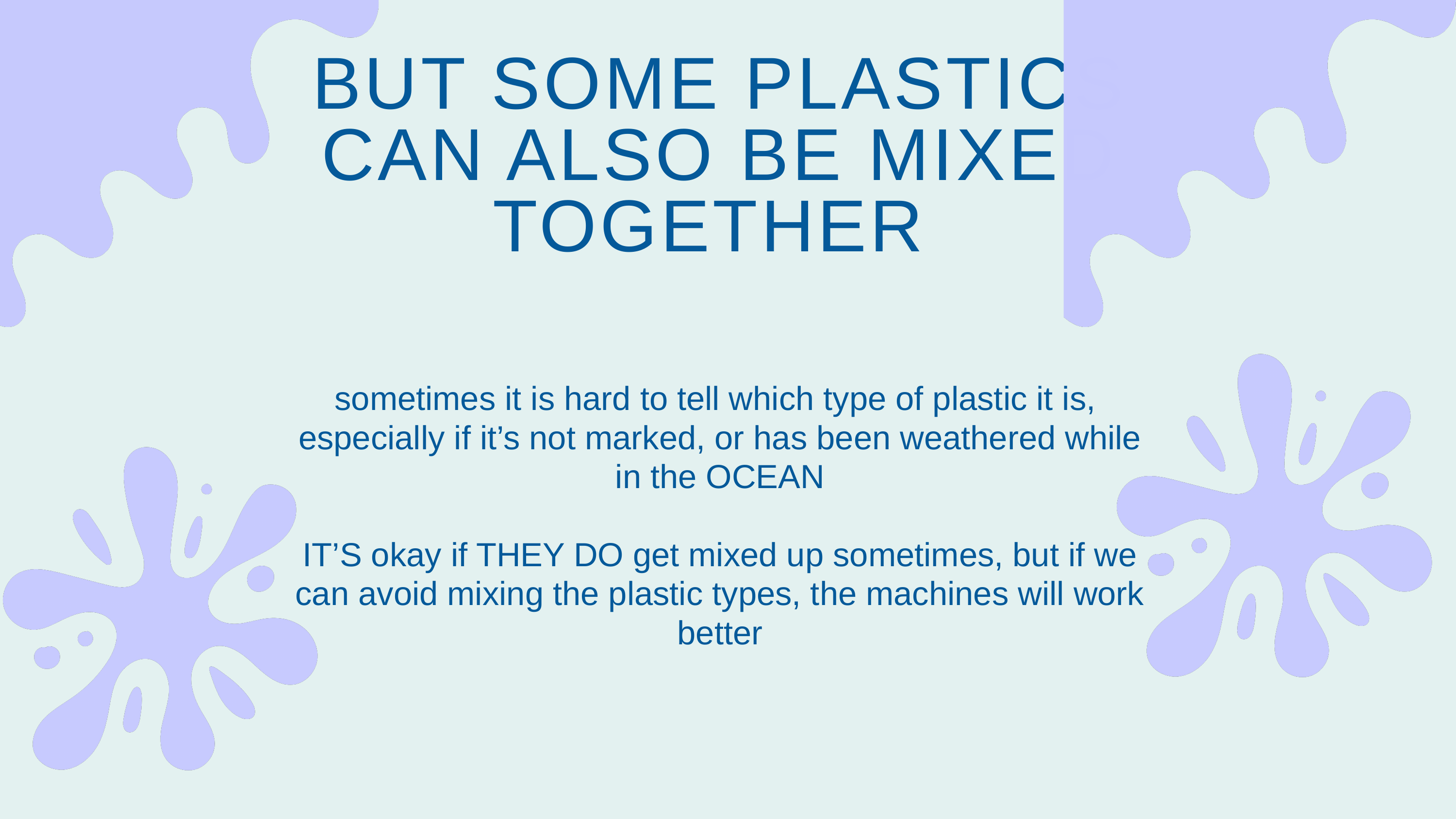

BUT SOME PLASTICS CAN ALSO BE MIXED TOGETHER

sometimes it is hard to tell which type of plastic it is,  especially if it’s not marked, or has been weathered while in the OCEAN

IT’S okay if THEY DO get mixed up sometimes, but if we can avoid mixing the plastic types, the machines will work better